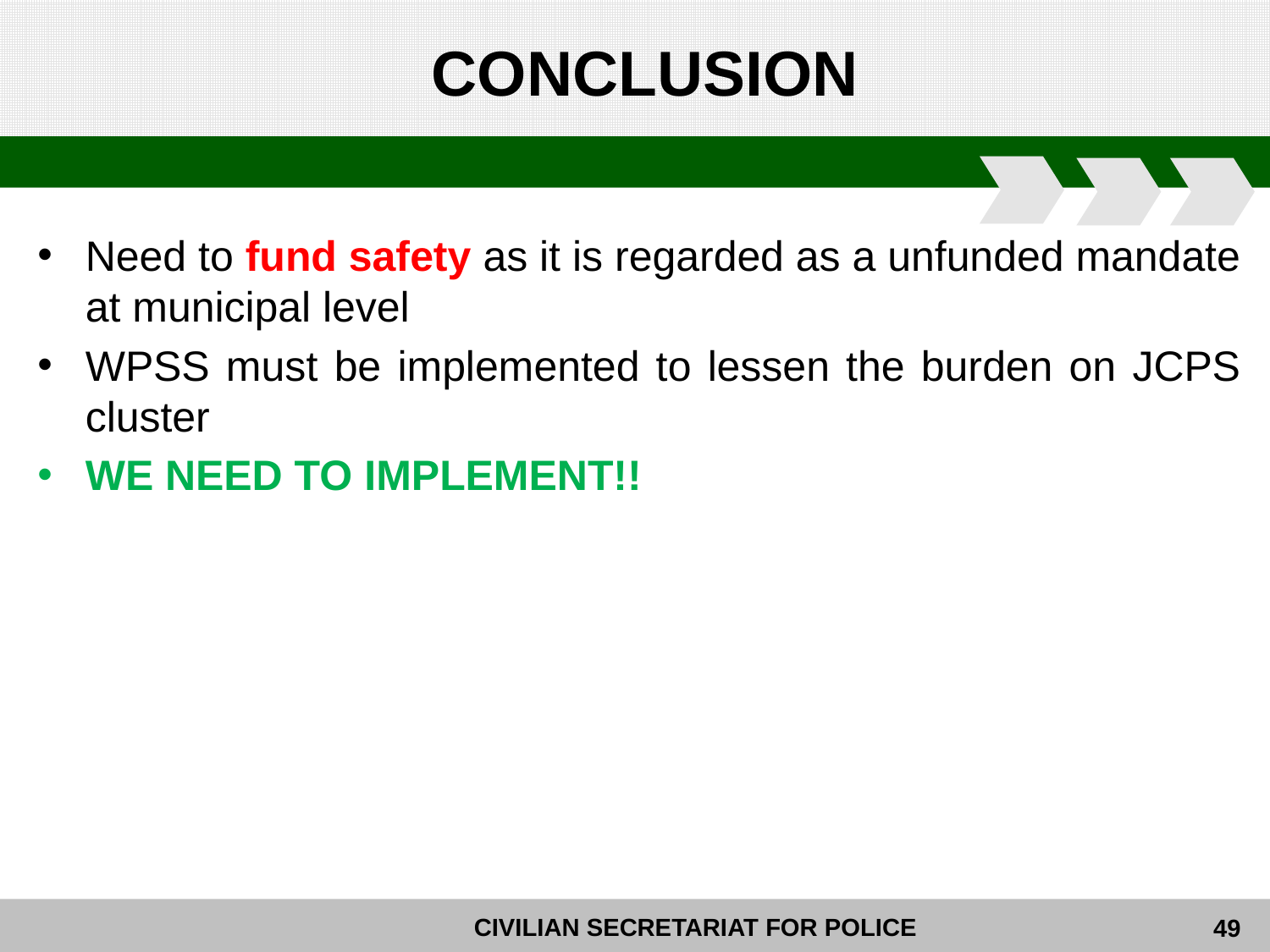

# CONCLUSION
Need to fund safety as it is regarded as a unfunded mandate at municipal level
WPSS must be implemented to lessen the burden on JCPS cluster
WE NEED TO IMPLEMENT!!

49